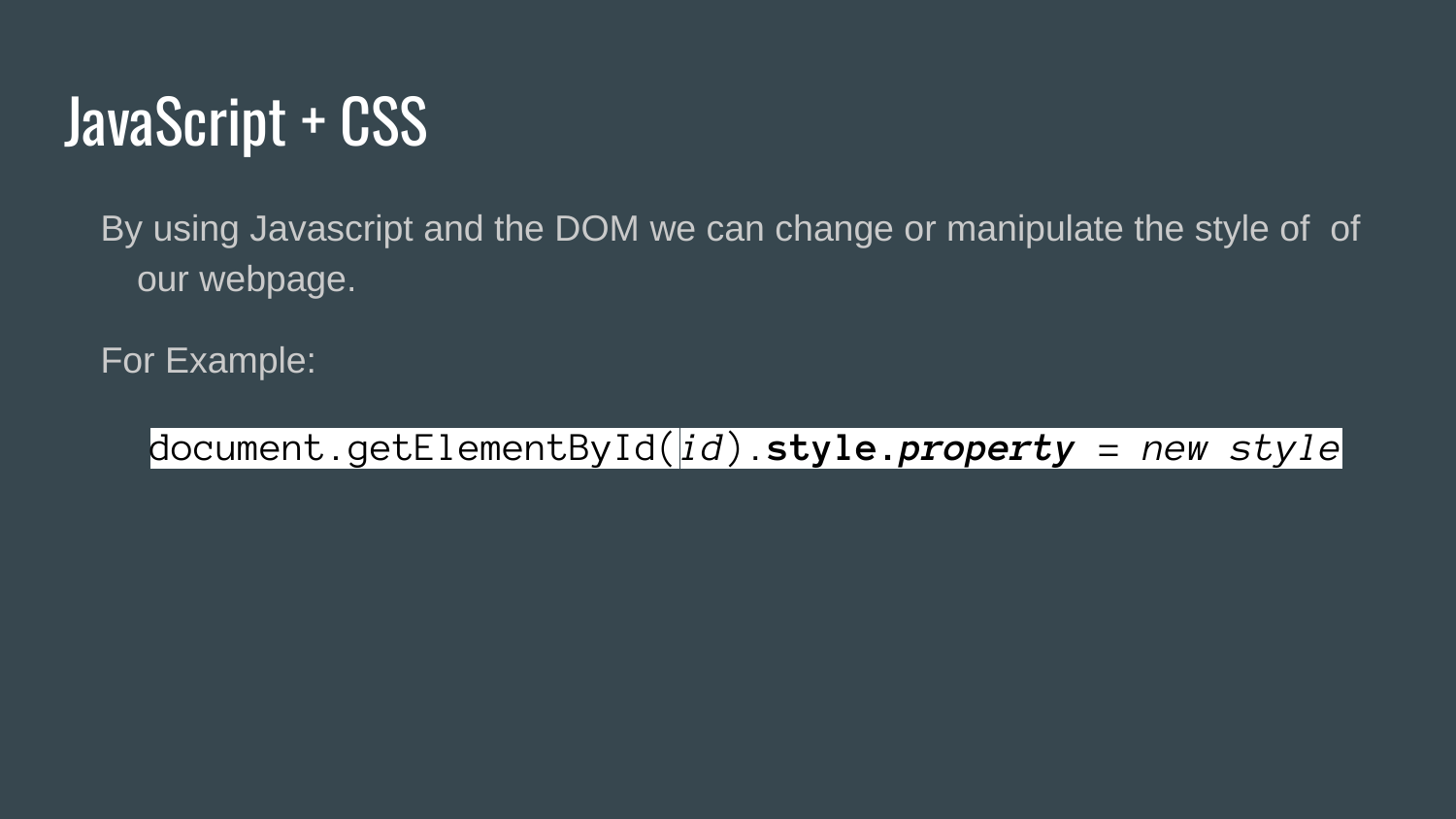

# JavaScript + CSS
By using Javascript and the DOM we can change or manipulate the style of  of our webpage.
For Example:
document.getElementById(id).style.property = new style